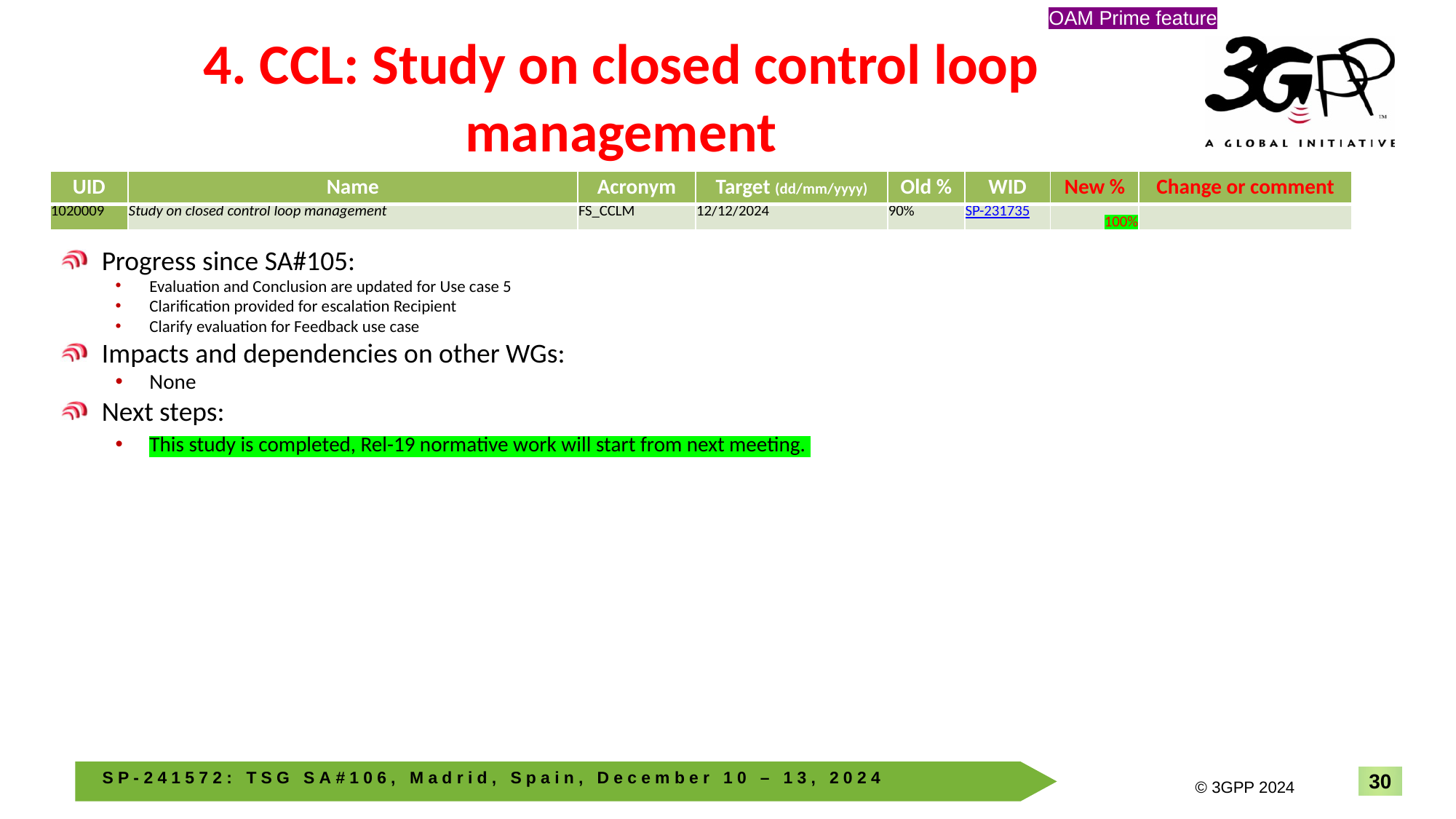

OAM Prime feature
# 4. CCL: Study on closed control loop management
| UID | Name | Acronym | Target (dd/mm/yyyy) | Old % | WID | New % | Change or comment |
| --- | --- | --- | --- | --- | --- | --- | --- |
| 1020009 | Study on closed control loop management | FS\_CCLM | 12/12/2024 | 90% | SP-231735 | 100% |  |
Progress since SA#105:
Evaluation and Conclusion are updated for Use case 5
Clarification provided for escalation Recipient
Clarify evaluation for Feedback use case
Impacts and dependencies on other WGs:
None
Next steps:
This study is completed, Rel-19 normative work will start from next meeting.